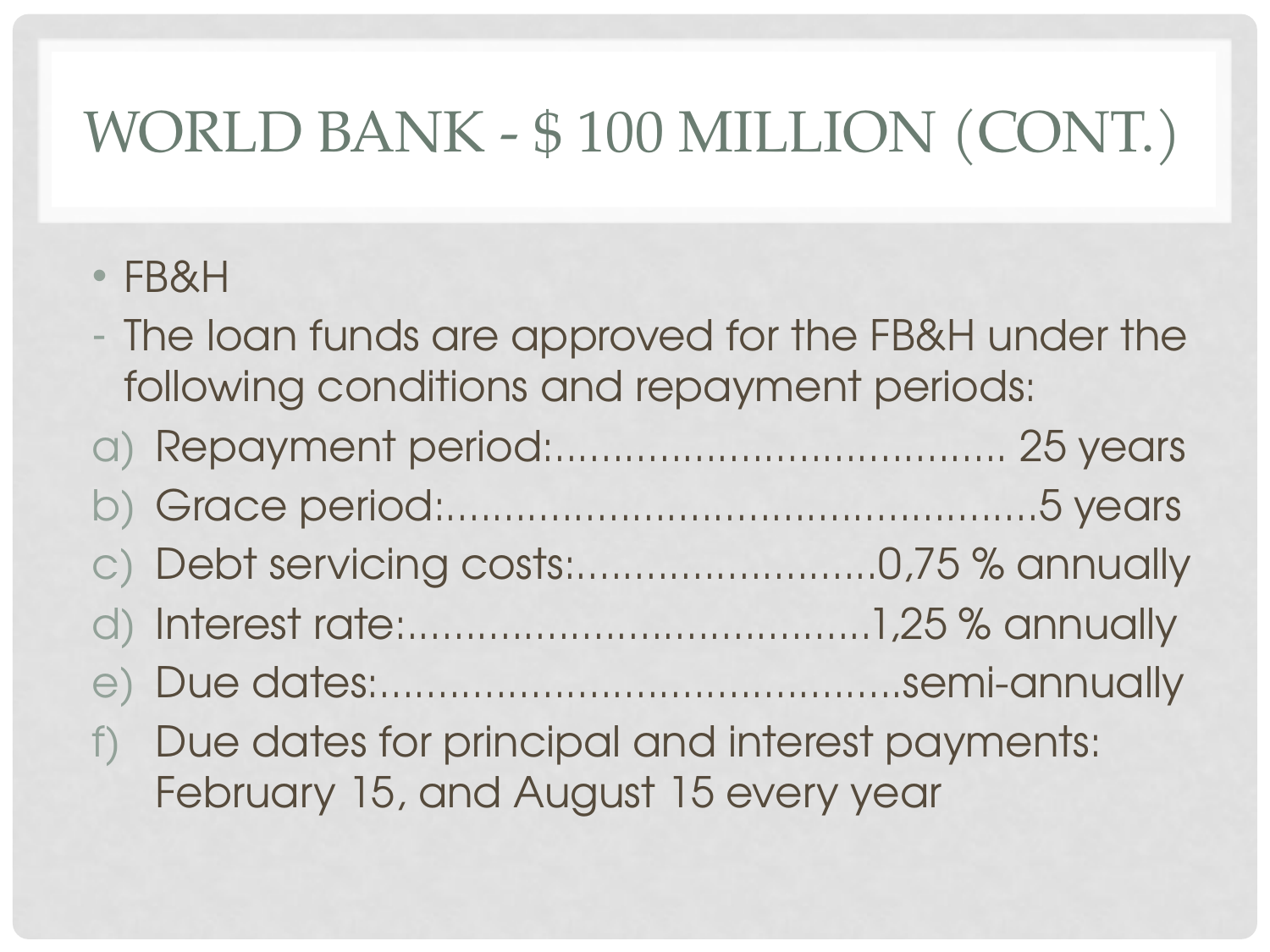

# World bank - $ 100 million (cont.)
FB&H
The loan funds are approved for the FB&H under the following conditions and repayment periods:
Repayment period:....................................... 25 years
Grace period:...................................................5 years
Debt servicing costs:..........................0,75 % annually
Interest rate:........................................1,25 % annually
Due dates:.............................................semi-annually
Due dates for principal and interest payments: February 15, and August 15 every year